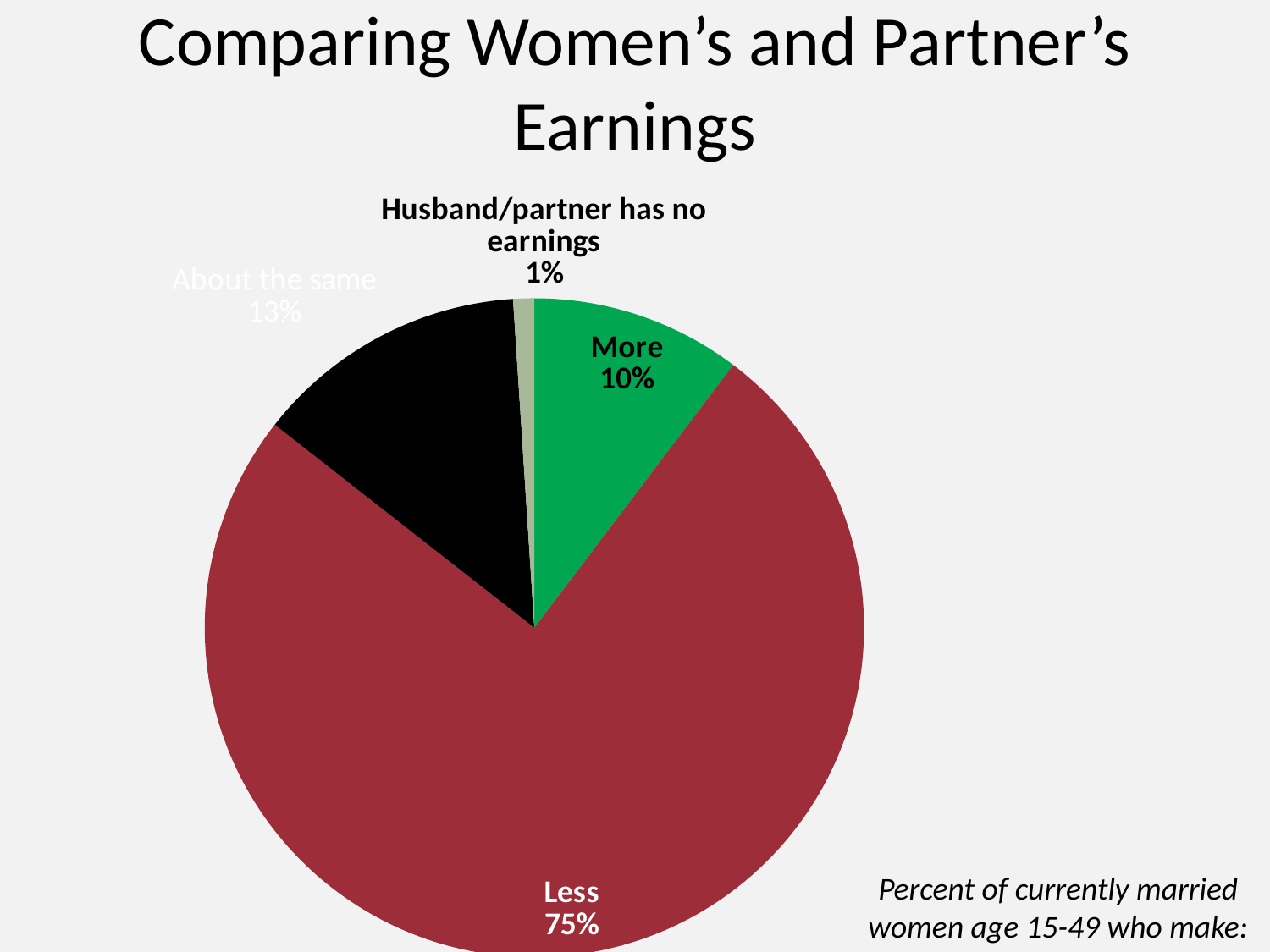

# Comparing Women’s and Partner’s Earnings

### Chart

| Category | Sales |
|---|---|
| More | 10.0 |
| Less | 73.0 |
| About the same | 13.0 |
| Husband/partner has no earnings | 1.0 |
Percent of currently married women age 15-49 who make: